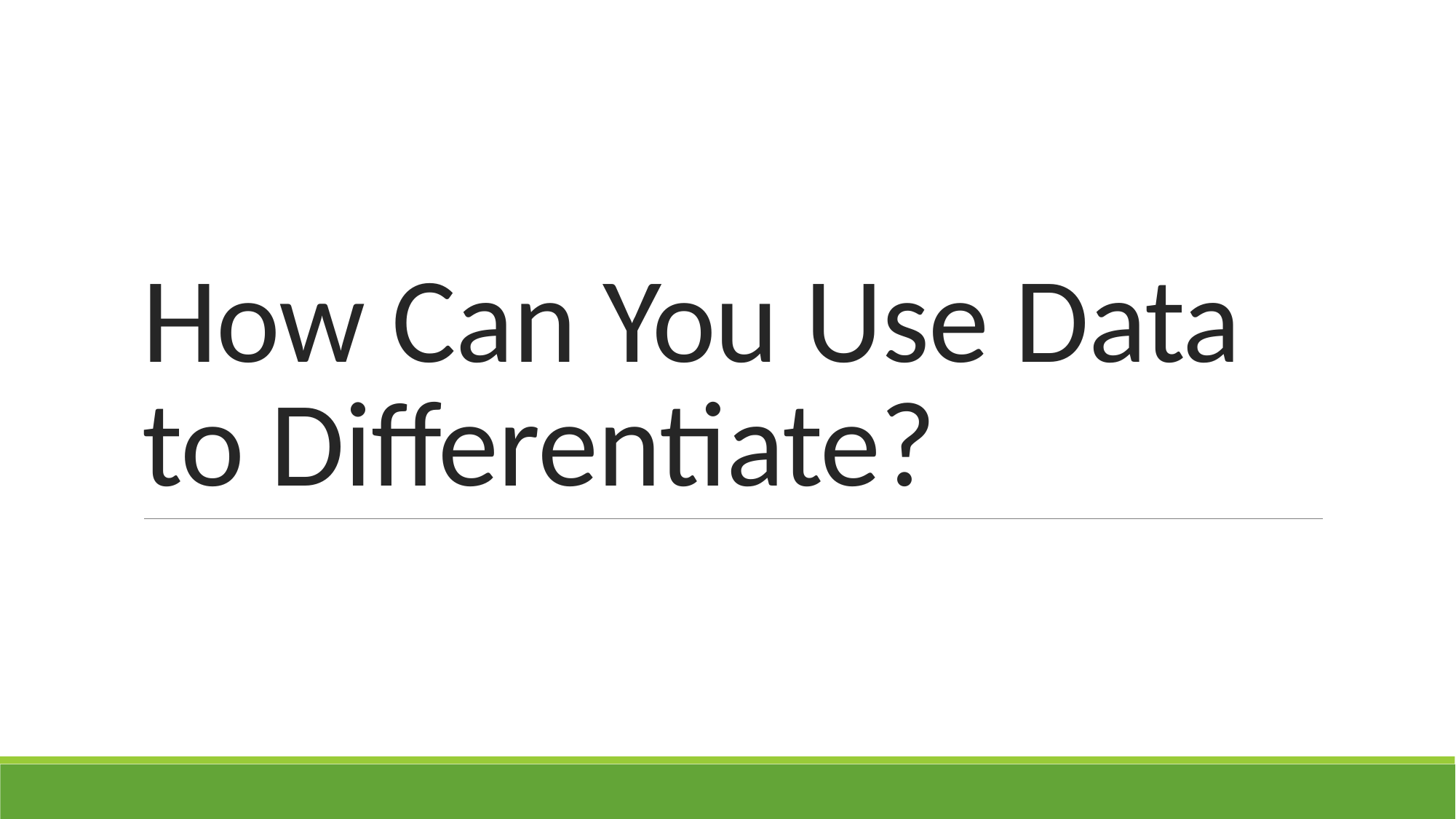

# How Can You Use Data to Differentiate?